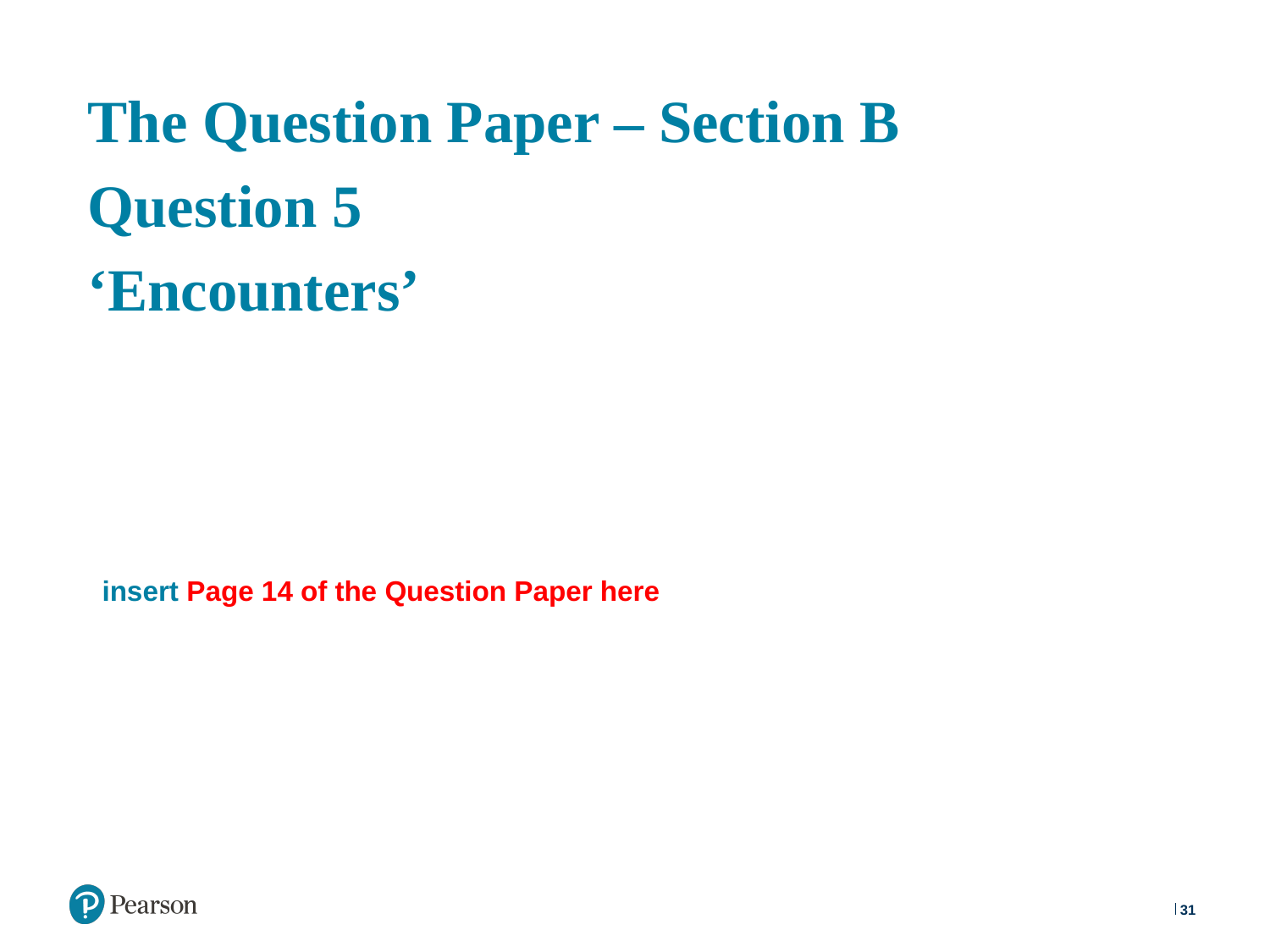

# The Question Paper – Section B Question 5 ‘Encounters’

insert Page 14 of the Question Paper here

31